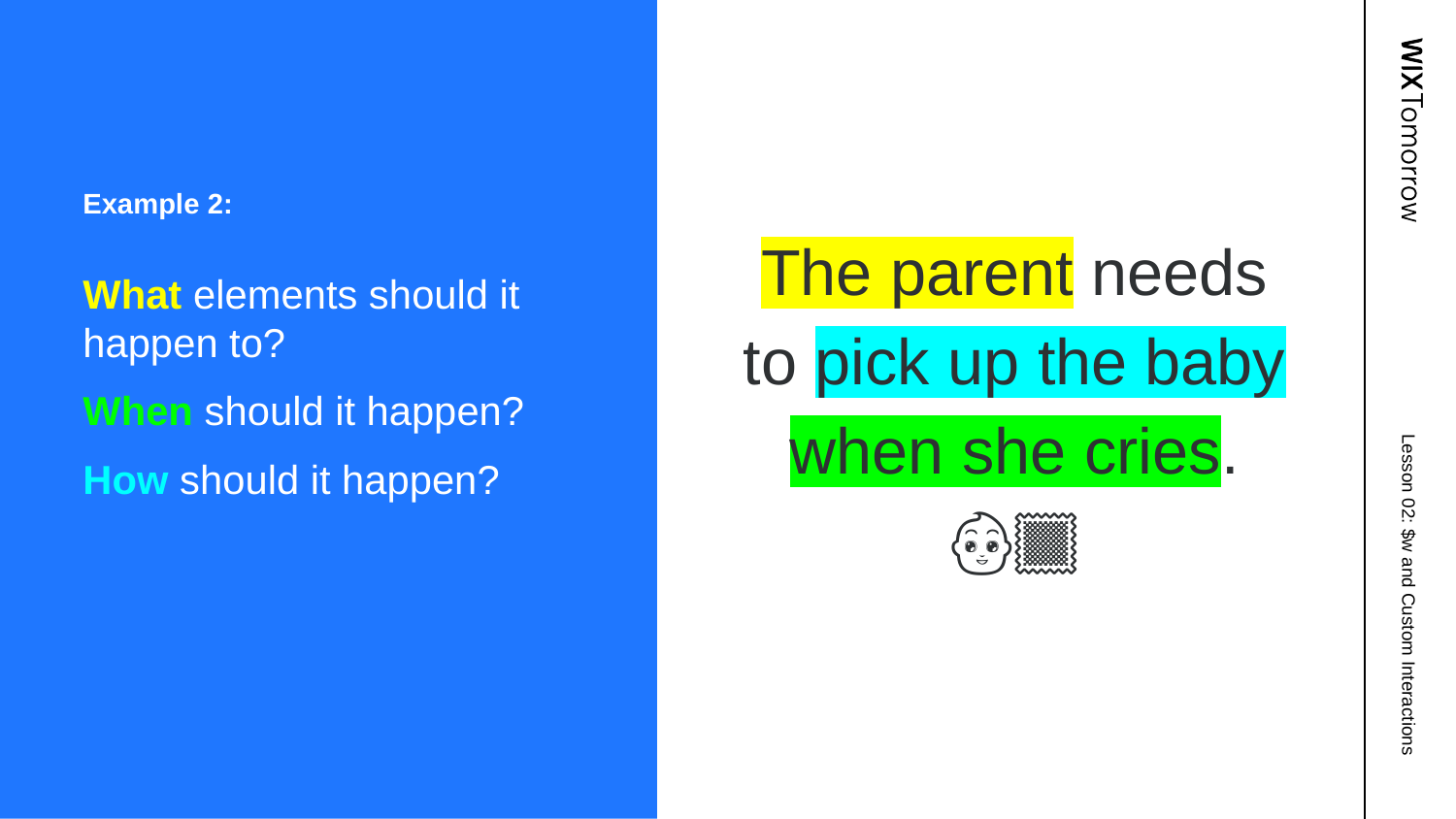

Example 2:
# The parent needs to pick up the baby when she cries.
👶🏽
What elements should it happen to?
When should it happen?
How should it happen?